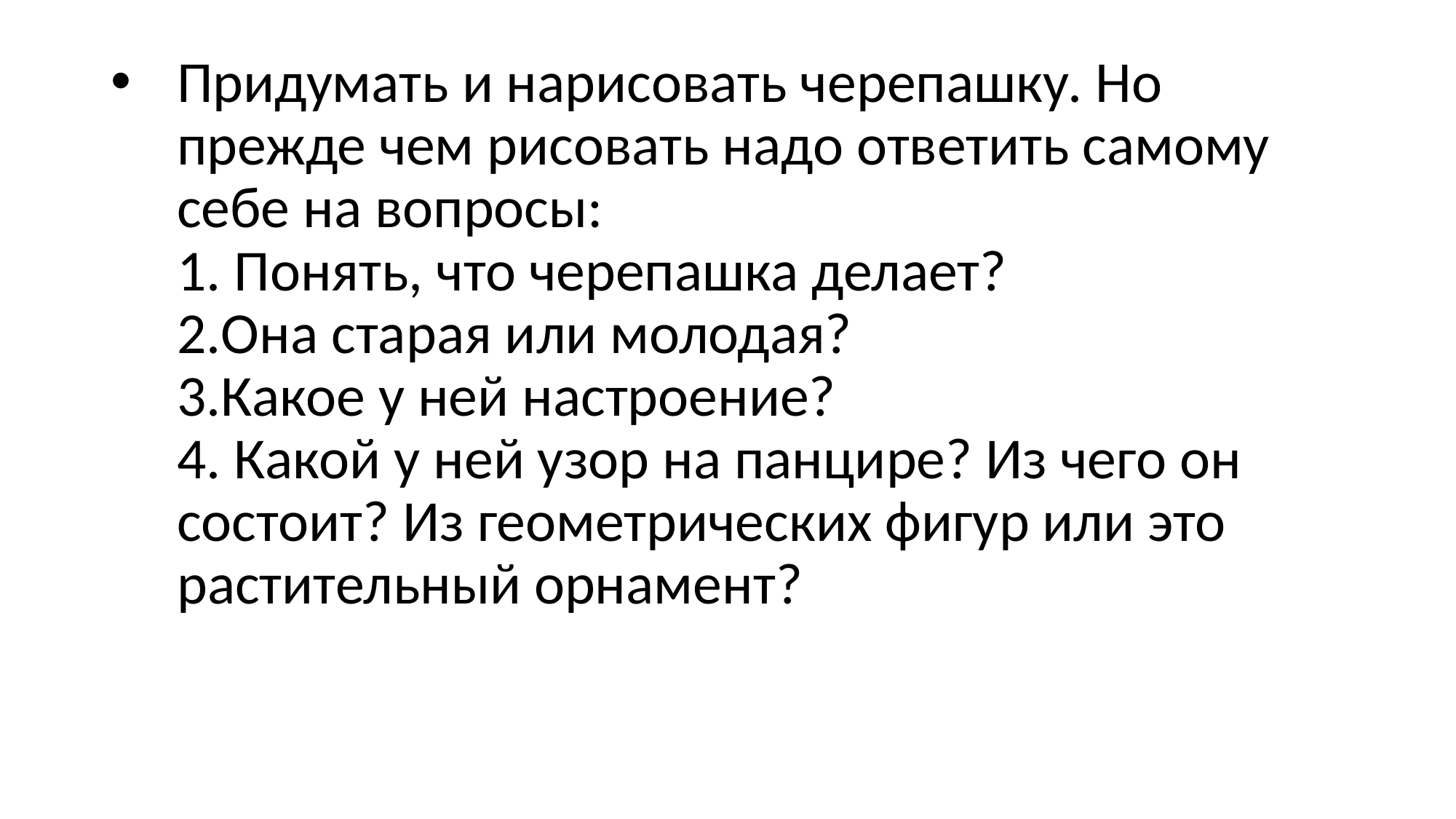

# Придумать и нарисовать черепашку. Но прежде чем рисовать надо ответить самому себе на вопросы: 1. Понять, что черепашка делает? 2.Она старая или молодая? 3.Какое у ней настроение? 4. Какой у ней узор на панцире? Из чего он состоит? Из геометрических фигур или это растительный орнамент?